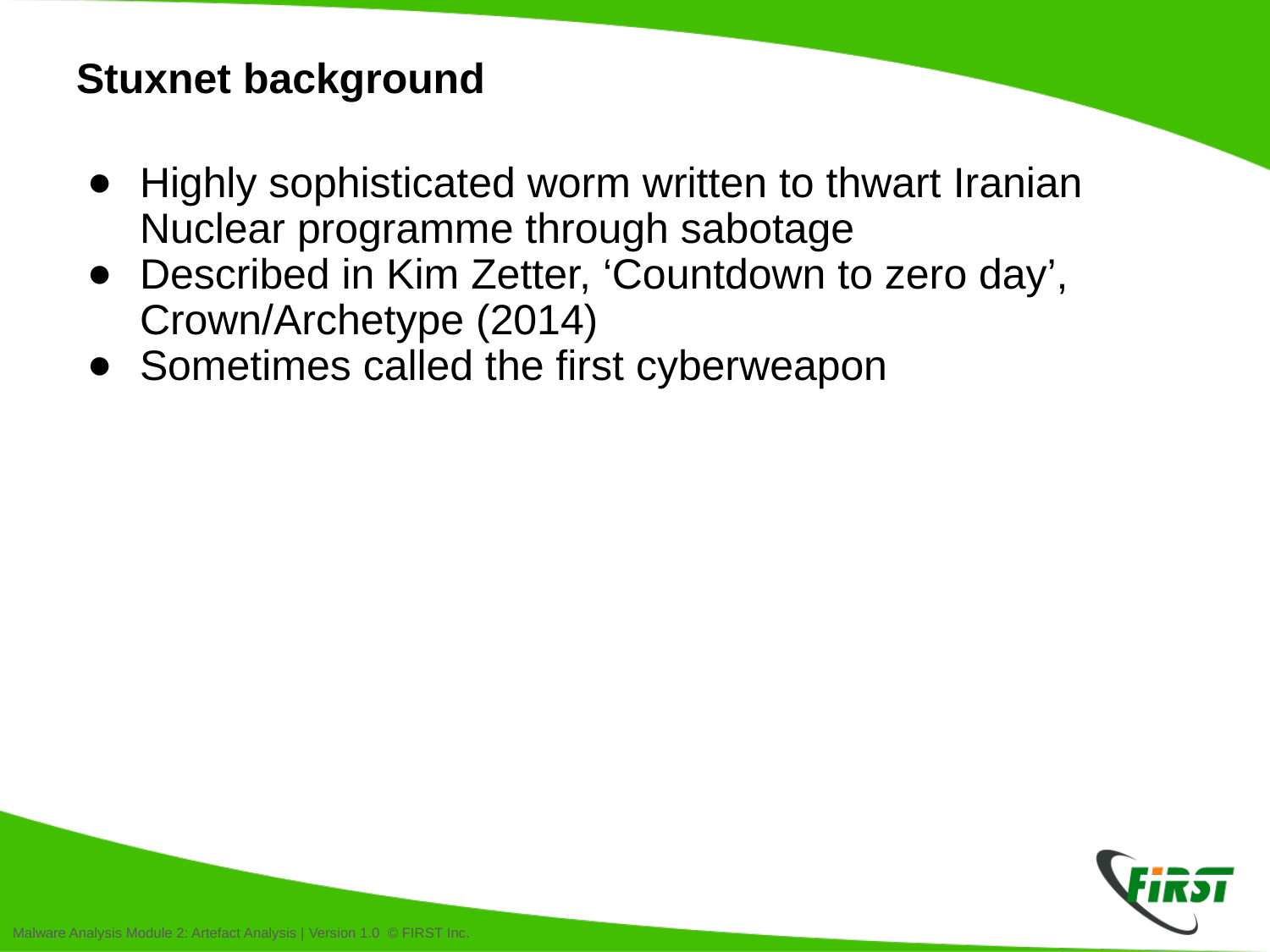

# Stuxnet background
Highly sophisticated worm written to thwart Iranian Nuclear programme through sabotage
Described in Kim Zetter, ‘Countdown to zero day’, Crown/Archetype (2014)
Sometimes called the first cyberweapon